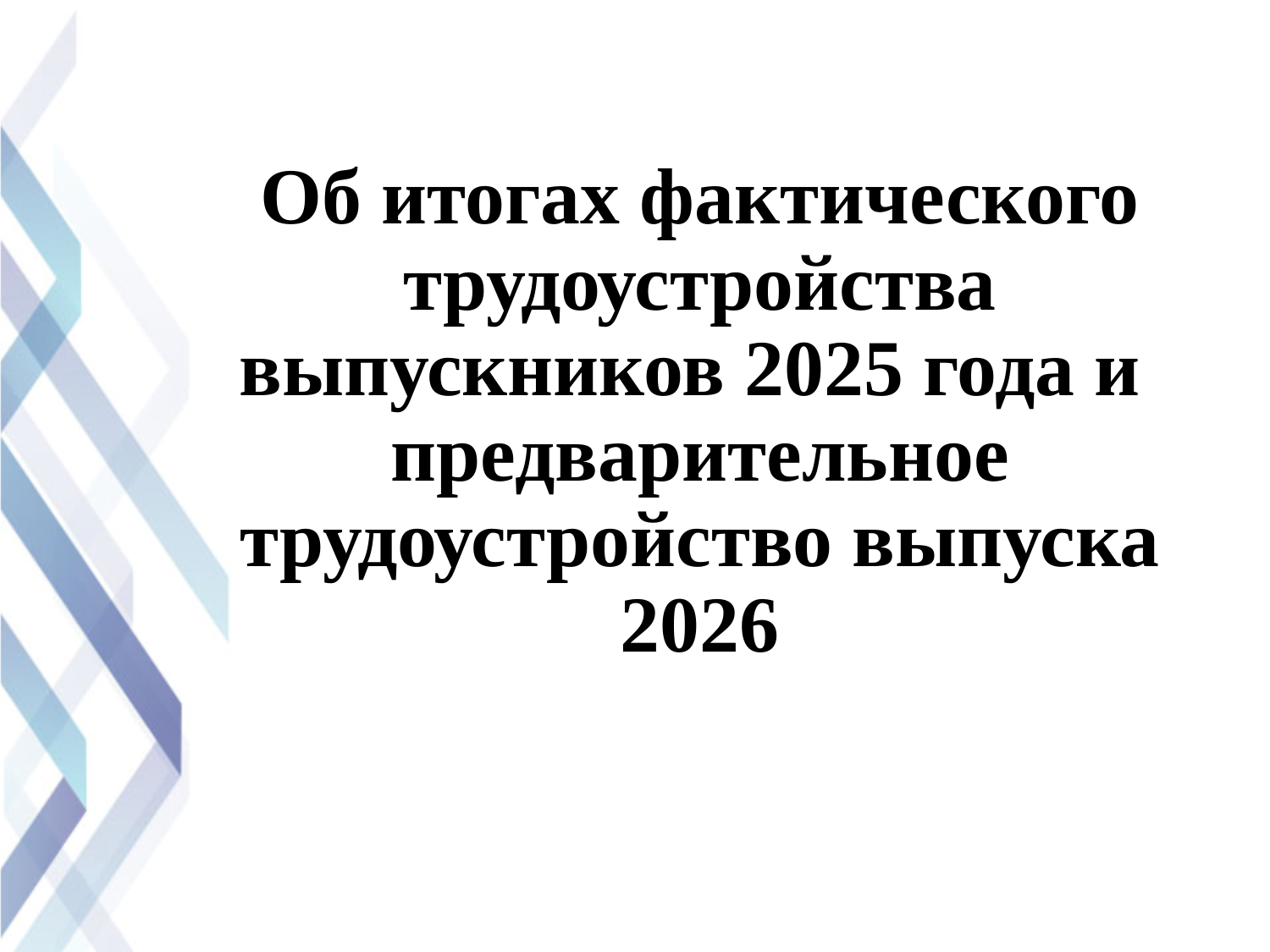

# Об итогах фактического трудоустройства выпускников 2025 года и  предварительное трудоустройство выпуска 2026